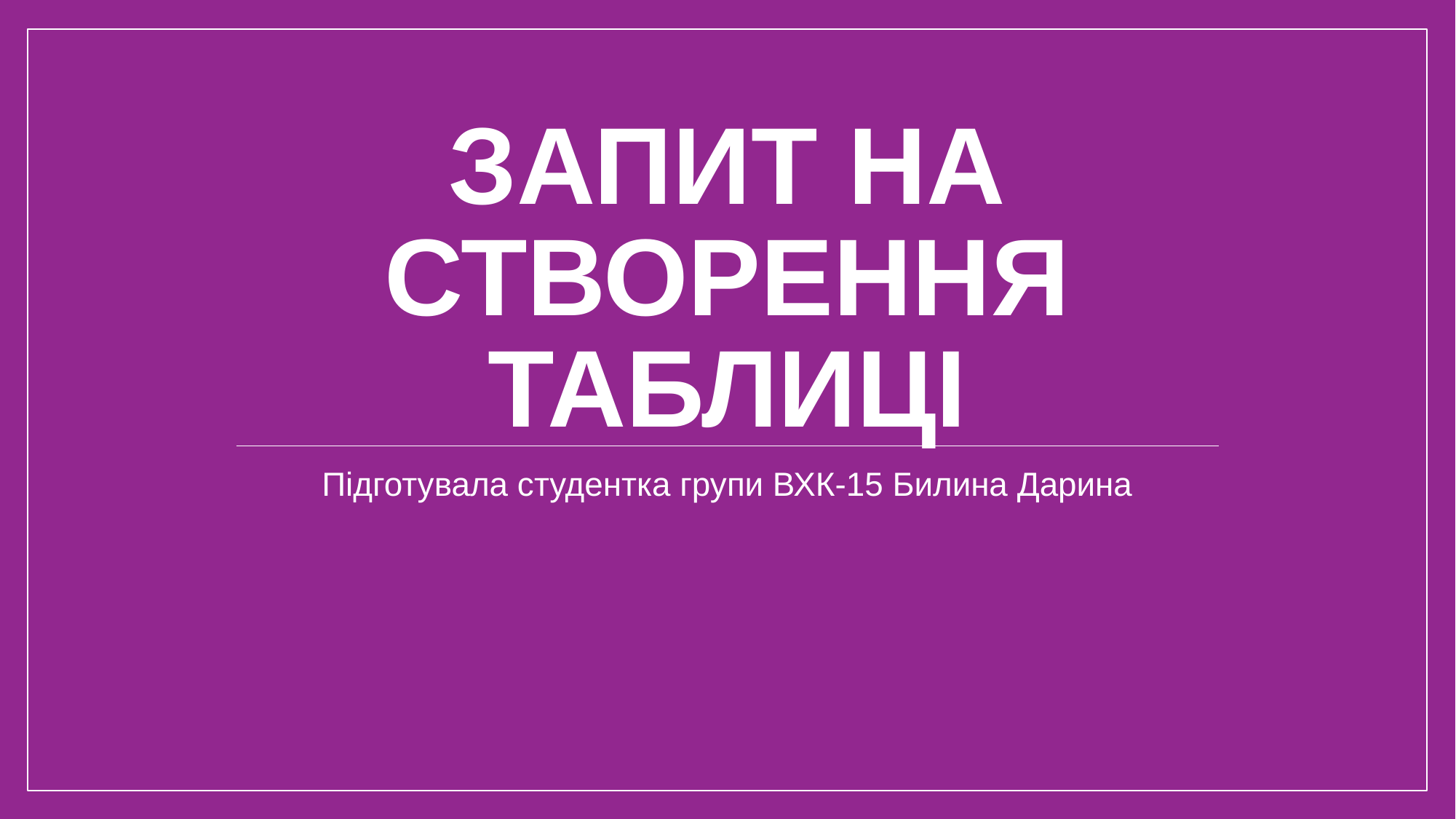

# Запит на створення таблиці
Підготувала студентка групи ВХК-15 Билина Дарина